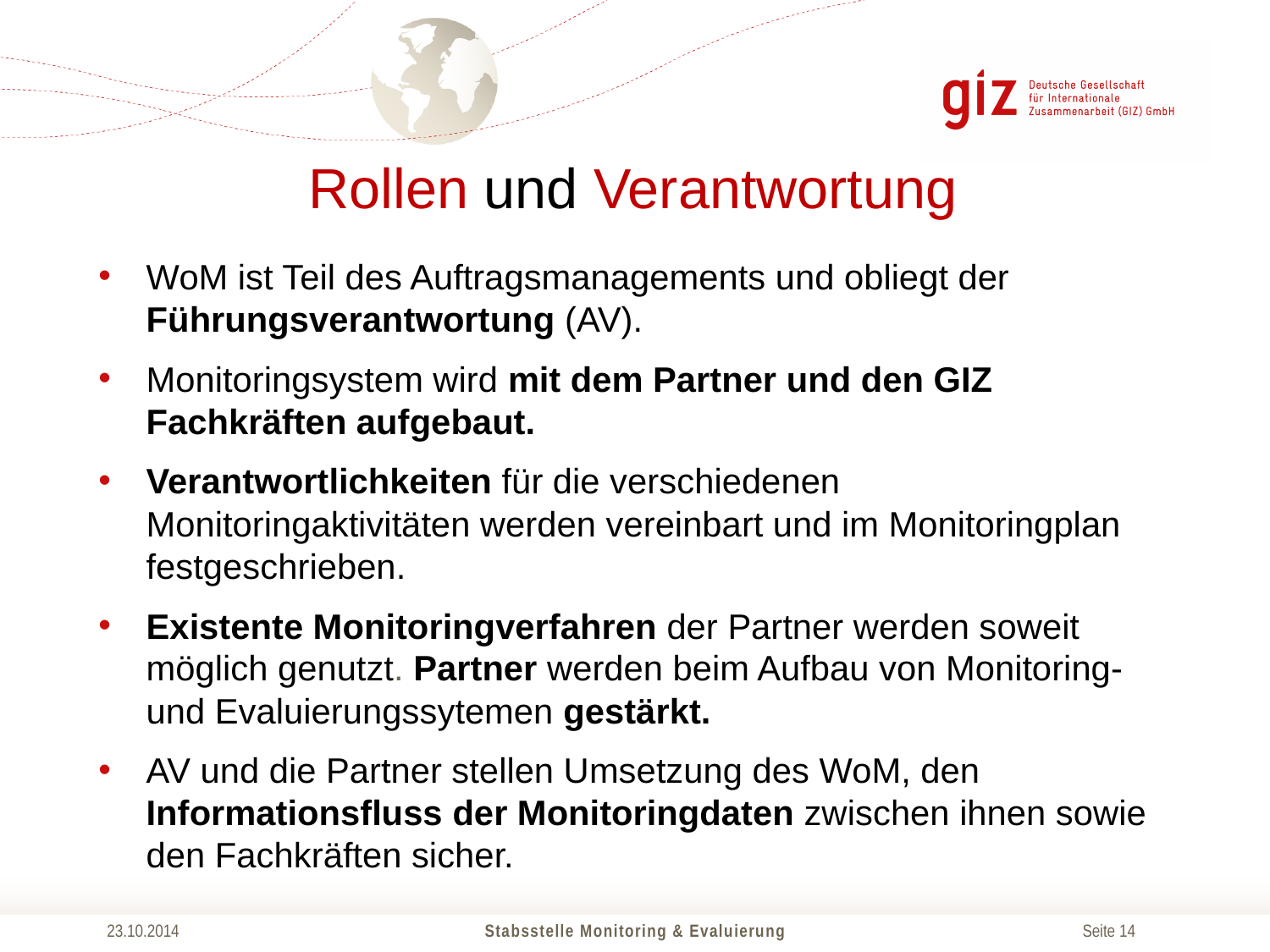

# Rollen und Verantwortung
WoM ist Teil des Auftragsmanagements und obliegt der Führungsverantwortung (AV).
Monitoringsystem wird mit dem Partner und den GIZ Fachkräften aufgebaut.
Verantwortlichkeiten für die verschiedenen Monitoringaktivitäten werden vereinbart und im Monitoringplan festgeschrieben.
Existente Monitoringverfahren der Partner werden soweit möglich genutzt. Partner werden beim Aufbau von Monitoring- und Evaluierungssytemen gestärkt.
AV und die Partner stellen Umsetzung des WoM, den Informationsfluss der Monitoringdaten zwischen ihnen sowie den Fachkräften sicher.
23.10.2014
Stabsstelle Monitoring & Evaluierung